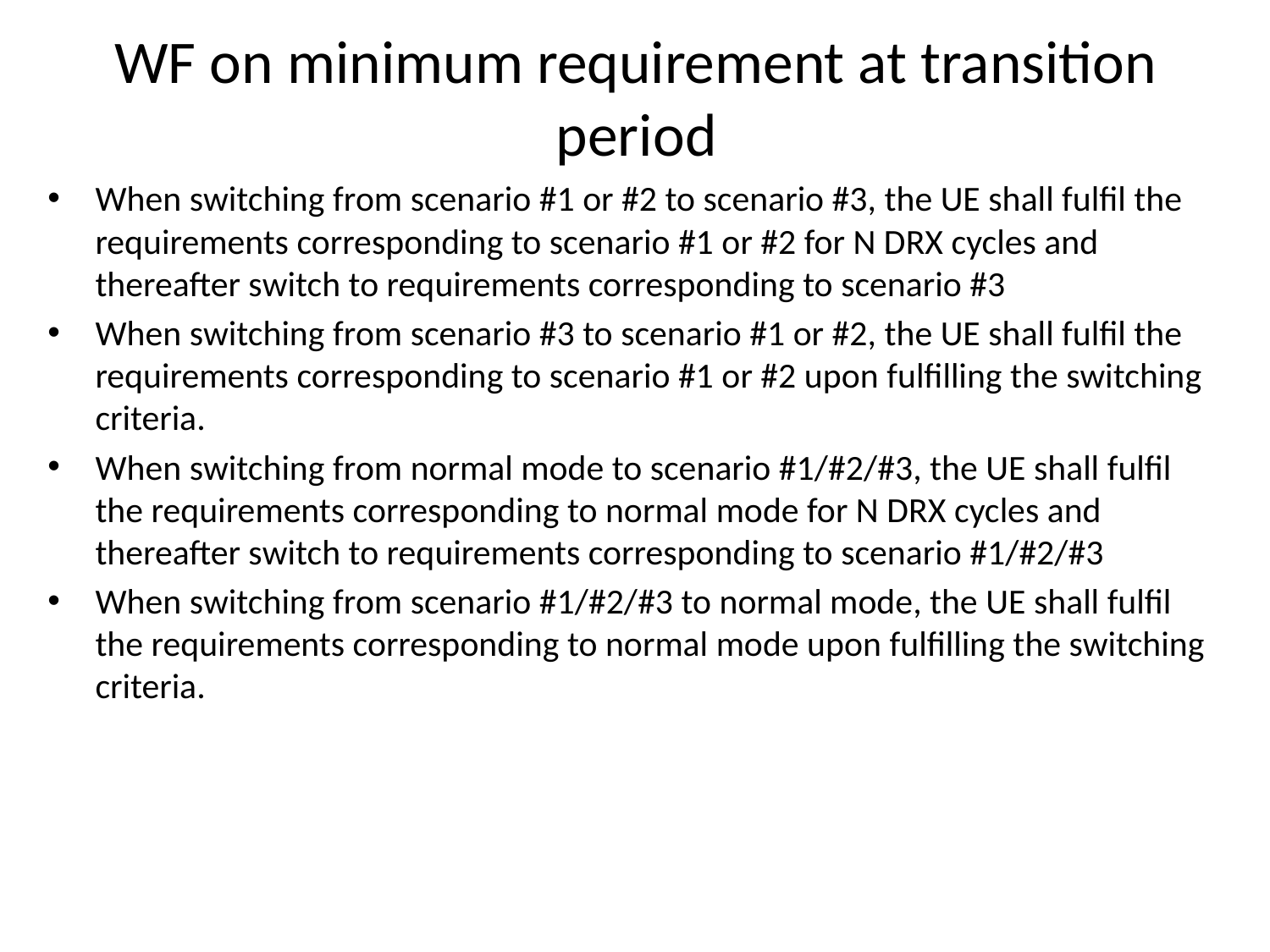

# WF on minimum requirement at transition period
When switching from scenario #1 or #2 to scenario #3, the UE shall fulfil the requirements corresponding to scenario #1 or #2 for N DRX cycles and thereafter switch to requirements corresponding to scenario #3
When switching from scenario #3 to scenario #1 or #2, the UE shall fulfil the requirements corresponding to scenario #1 or #2 upon fulfilling the switching criteria.
When switching from normal mode to scenario #1/#2/#3, the UE shall fulfil the requirements corresponding to normal mode for N DRX cycles and thereafter switch to requirements corresponding to scenario #1/#2/#3
When switching from scenario #1/#2/#3 to normal mode, the UE shall fulfil the requirements corresponding to normal mode upon fulfilling the switching criteria.